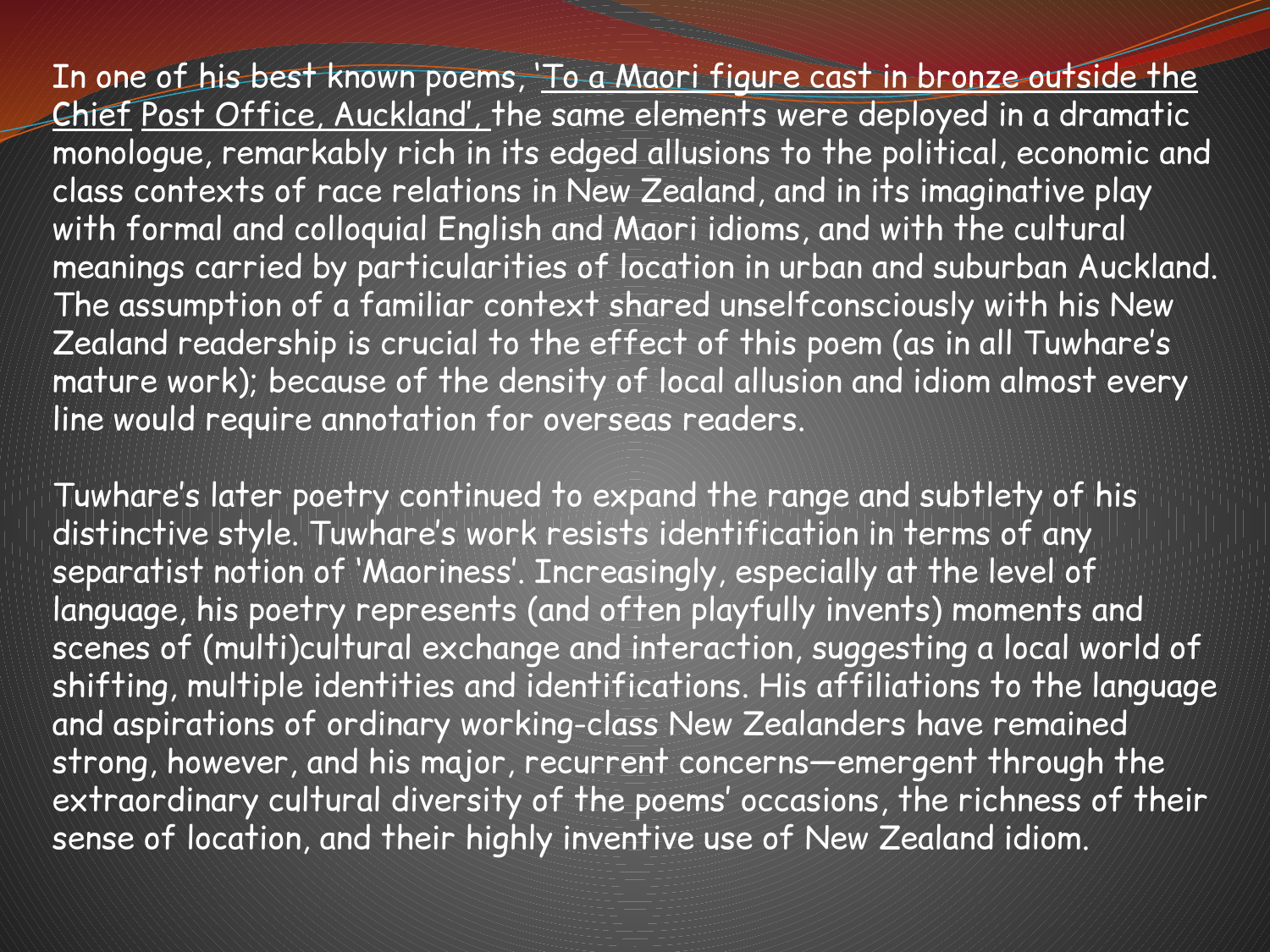

In one of his best known poems, ‘To a Maori figure cast in bronze outside the Chief Post Office, Auckland’, the same elements were deployed in a dramatic monologue, remarkably rich in its edged allusions to the political, economic and class contexts of race relations in New Zealand, and in its imaginative play with formal and colloquial English and Maori idioms, and with the cultural meanings carried by particularities of location in urban and suburban Auckland. The assumption of a familiar context shared unselfconsciously with his New Zealand readership is crucial to the effect of this poem (as in all Tuwhare’s mature work); because of the density of local allusion and idiom almost every line would require annotation for overseas readers.

Tuwhare’s later poetry continued to expand the range and subtlety of his distinctive style. Tuwhare’s work resists identification in terms of any separatist notion of ‘Maoriness’. Increasingly, especially at the level of language, his poetry represents (and often playfully invents) moments and scenes of (multi)cultural exchange and interaction, suggesting a local world of shifting, multiple identities and identifications. His affiliations to the language and aspirations of ordinary working-class New Zealanders have remained strong, however, and his major, recurrent concerns—emergent through the extraordinary cultural diversity of the poems’ occasions, the richness of their sense of location, and their highly inventive use of New Zealand idiom.